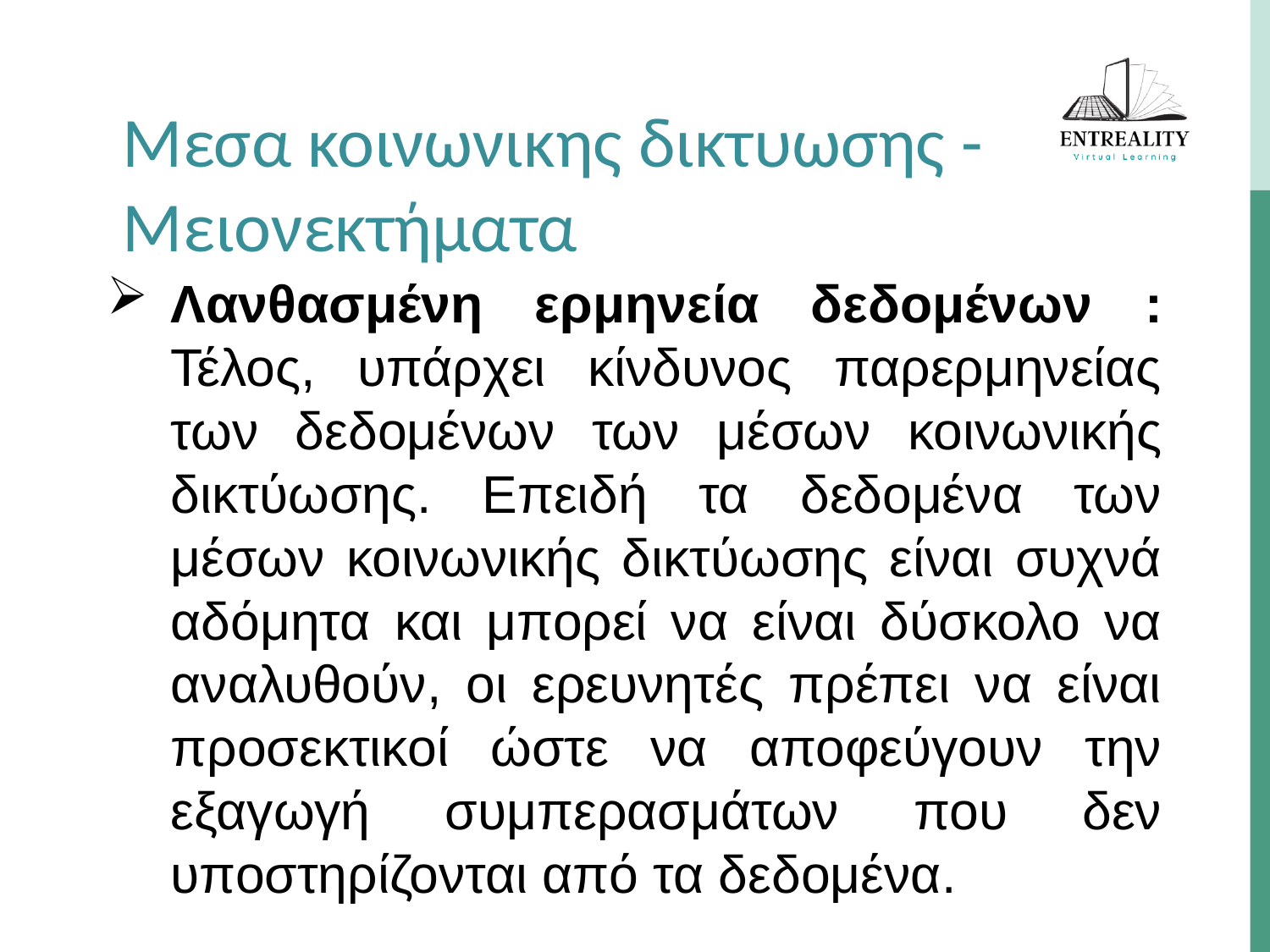

Μεσα κοινωνικης δικτυωσης - Μειονεκτήματα
Λανθασμένη ερμηνεία δεδομένων : Τέλος, υπάρχει κίνδυνος παρερμηνείας των δεδομένων των μέσων κοινωνικής δικτύωσης. Επειδή τα δεδομένα των μέσων κοινωνικής δικτύωσης είναι συχνά αδόμητα και μπορεί να είναι δύσκολο να αναλυθούν, οι ερευνητές πρέπει να είναι προσεκτικοί ώστε να αποφεύγουν την εξαγωγή συμπερασμάτων που δεν υποστηρίζονται από τα δεδομένα.